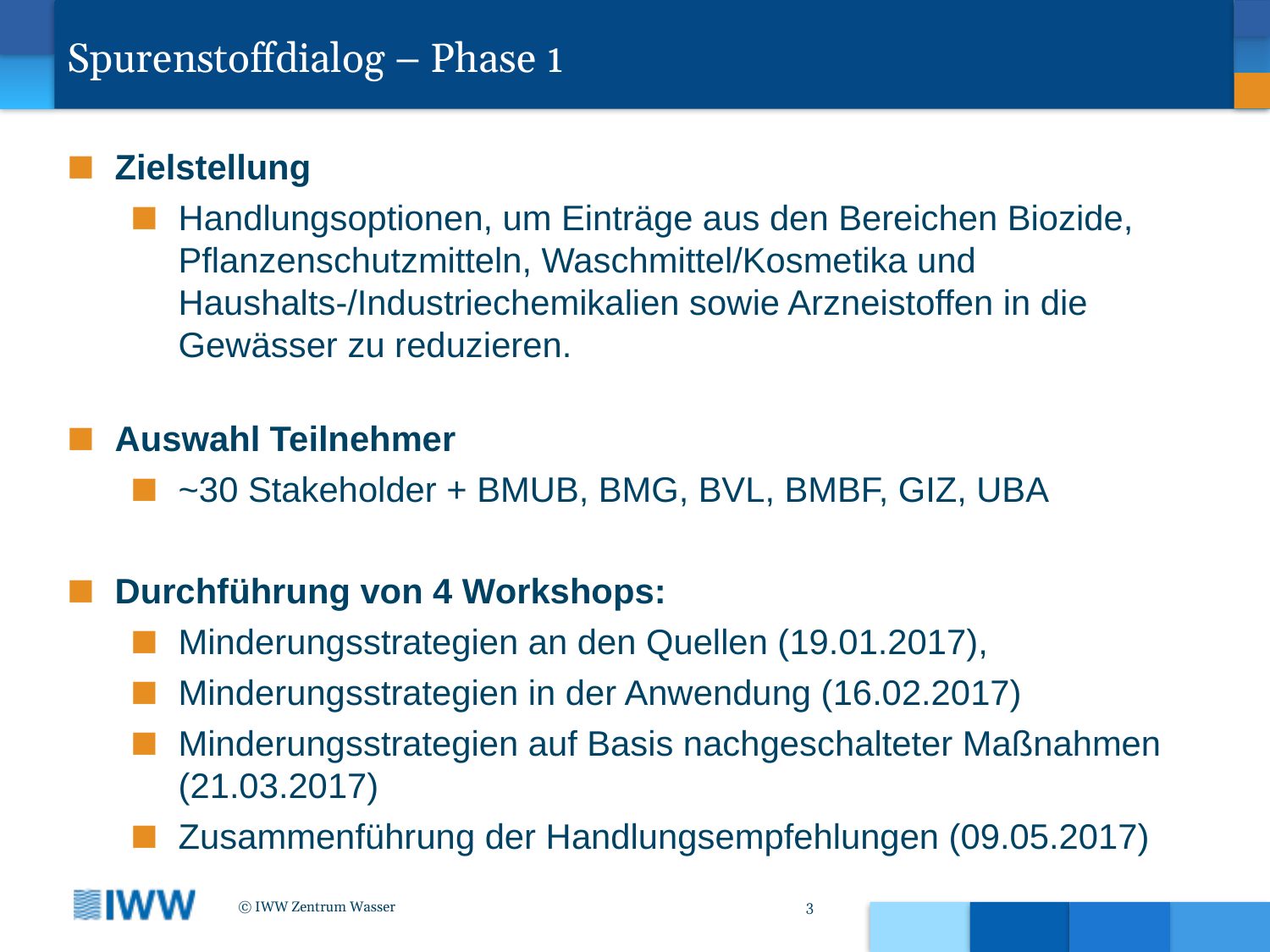

Spurenstoffdialog – Phase 1
Zielstellung
Handlungsoptionen, um Einträge aus den Bereichen Biozide, Pflanzenschutzmitteln, Waschmittel/Kosmetika und Haushalts-/Industriechemikalien sowie Arzneistoffen in die Gewässer zu reduzieren.

Auswahl Teilnehmer
~30 Stakeholder + BMUB, BMG, BVL, BMBF, GIZ, UBA

Durchführung von 4 Workshops:
Minderungsstrategien an den Quellen (19.01.2017),
Minderungsstrategien in der Anwendung (16.02.2017)
Minderungsstrategien auf Basis nachgeschalteter Maßnahmen (21.03.2017)
Zusammenführung der Handlungsempfehlungen (09.05.2017)